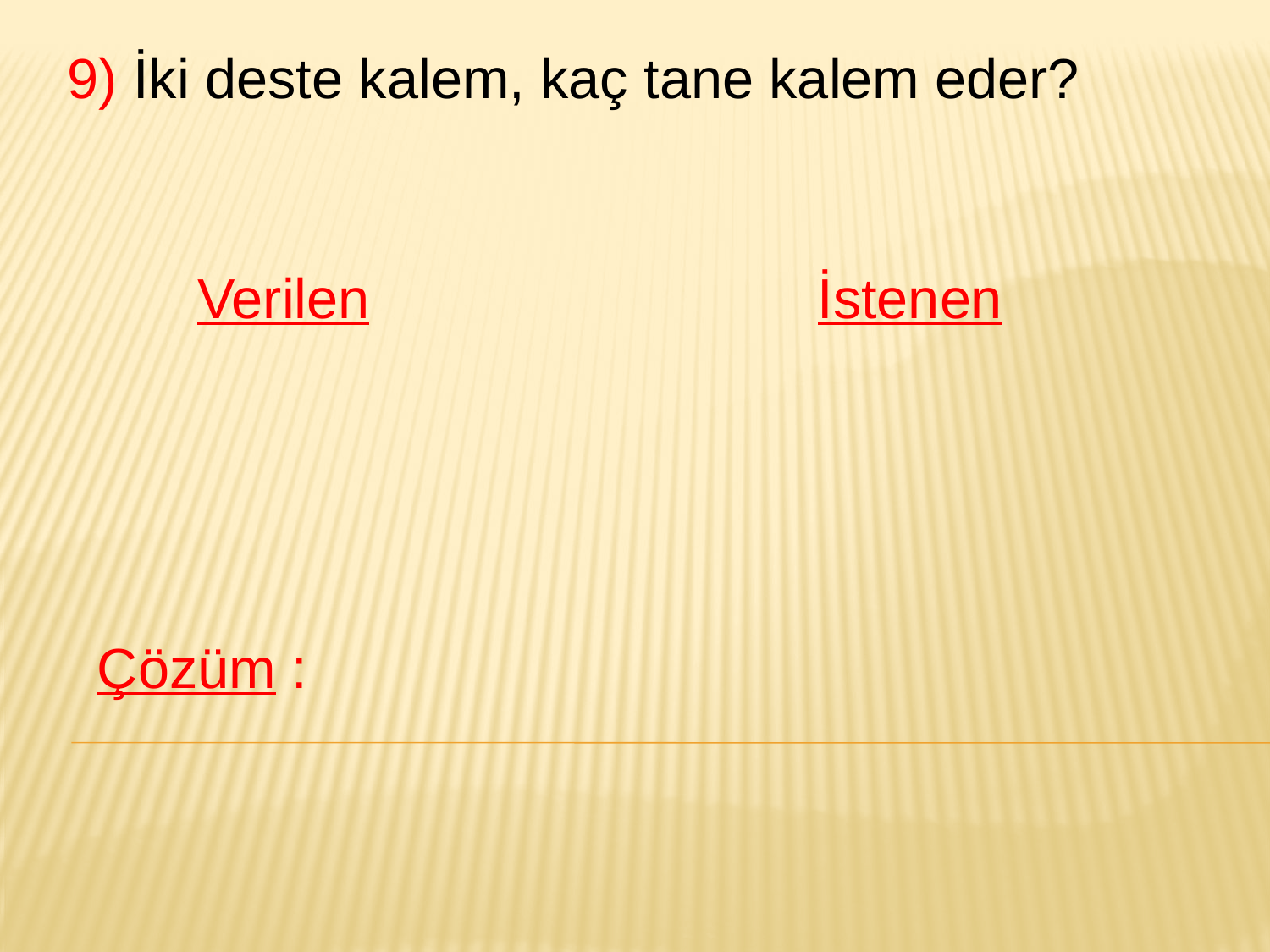

9) İki deste kalem, kaç tane kalem eder?

Verilen
İstenen
Çözüm :